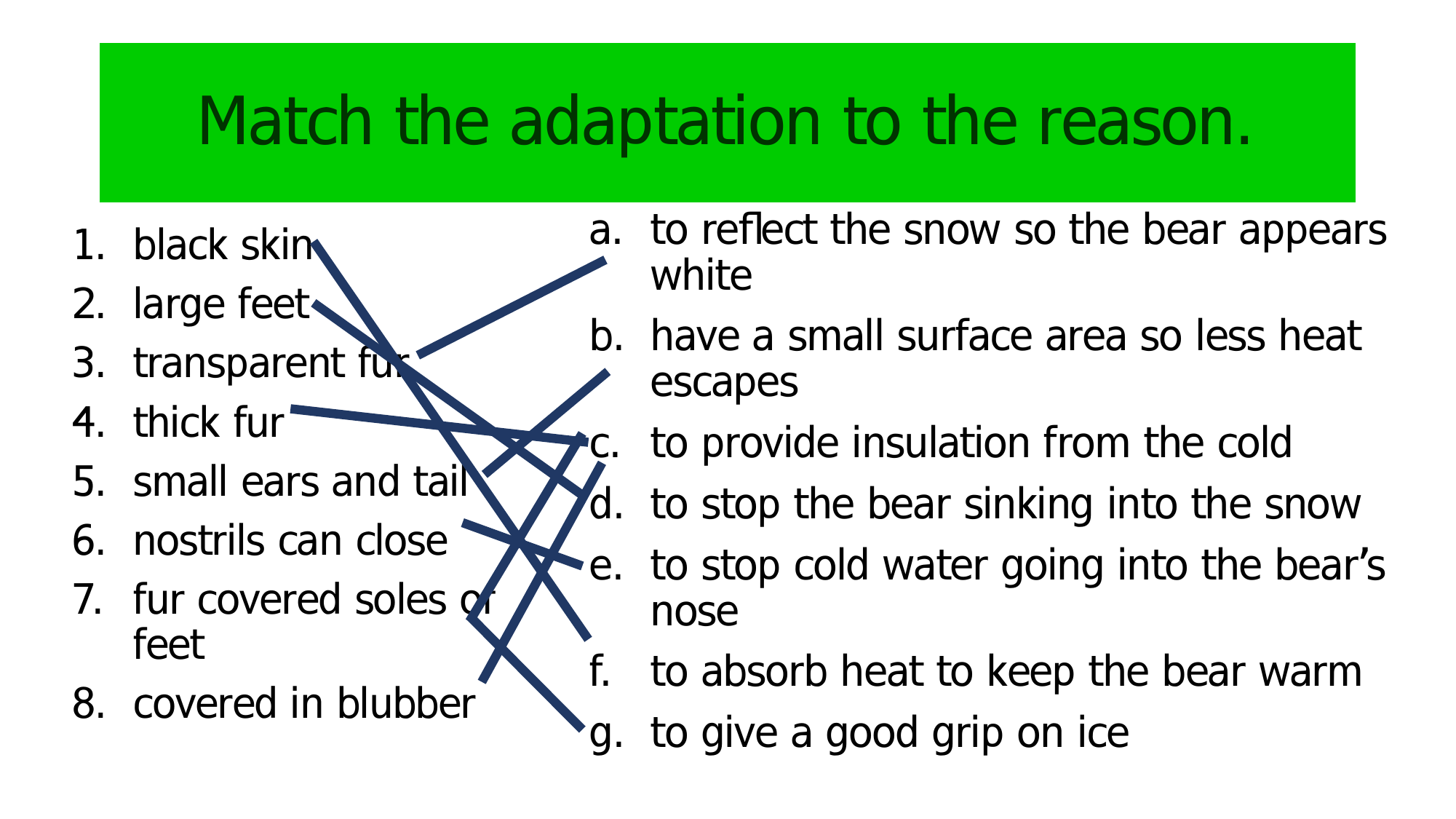

# Match the adaptation to the reason.
to reflect the snow so the bear appears white
have a small surface area so less heat escapes
to provide insulation from the cold
to stop the bear sinking into the snow
to stop cold water going into the bear’s nose
to absorb heat to keep the bear warm
to give a good grip on ice
black skin
large feet
transparent fur
thick fur
small ears and tail
nostrils can close
fur covered soles of feet
covered in blubber